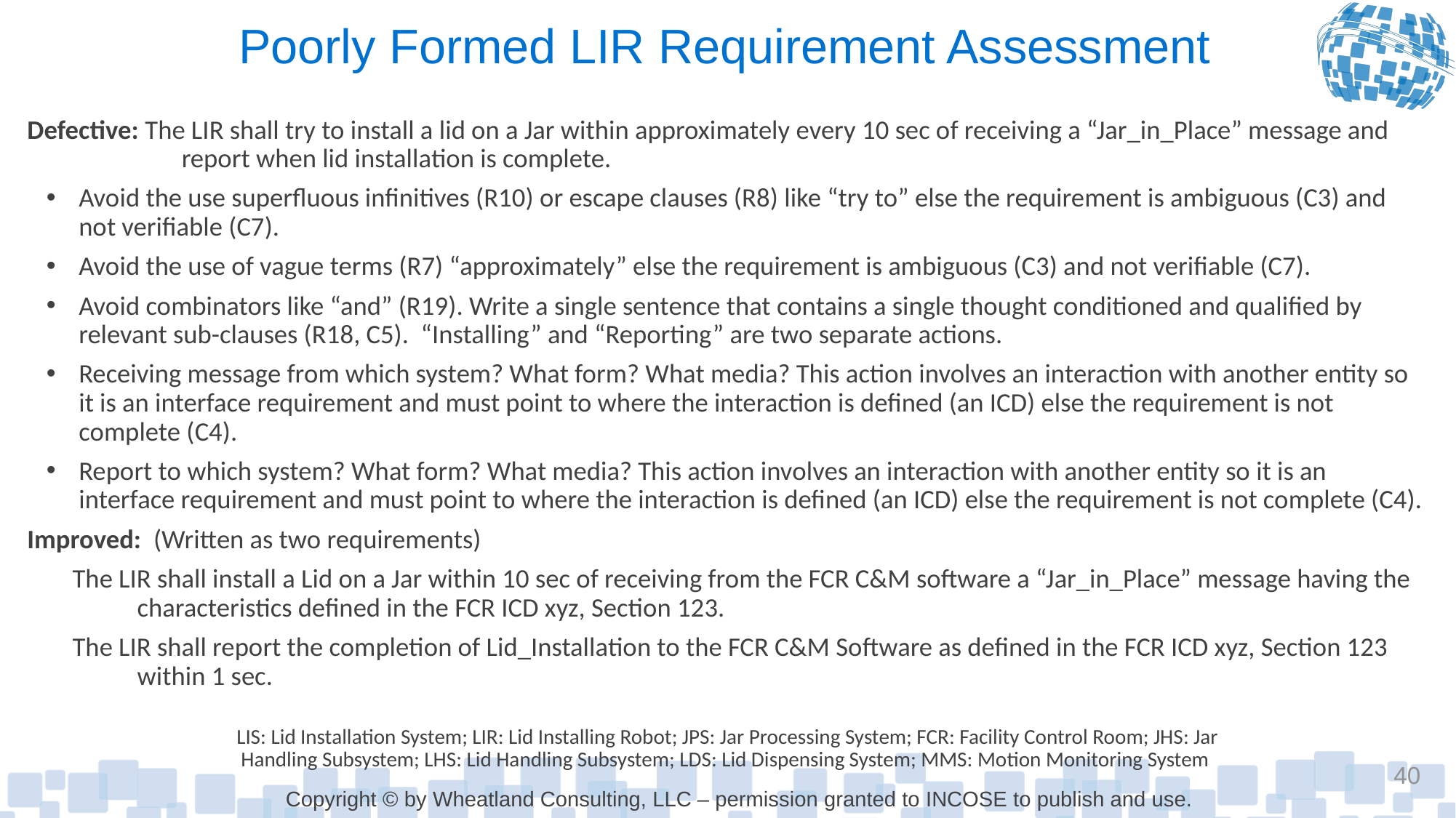

# Poorly Formed LIR Requirement Assessment
Defective: The LIR shall try to install a lid on a Jar within approximately every 10 sec of receiving a “Jar_in_Place” message and report when lid installation is complete.
Avoid the use superfluous infinitives (R10) or escape clauses (R8) like “try to” else the requirement is ambiguous (C3) and not verifiable (C7).
Avoid the use of vague terms (R7) “approximately” else the requirement is ambiguous (C3) and not verifiable (C7).
Avoid combinators like “and” (R19). Write a single sentence that contains a single thought conditioned and qualified by relevant sub-clauses (R18, C5).  “Installing” and “Reporting” are two separate actions.
Receiving message from which system? What form? What media? This action involves an interaction with another entity so it is an interface requirement and must point to where the interaction is defined (an ICD) else the requirement is not complete (C4).
Report to which system? What form? What media? This action involves an interaction with another entity so it is an interface requirement and must point to where the interaction is defined (an ICD) else the requirement is not complete (C4).
Improved:  (Written as two requirements)
The LIR shall install a Lid on a Jar within 10 sec of receiving from the FCR C&M software a “Jar_in_Place” message having the characteristics defined in the FCR ICD xyz, Section 123.
The LIR shall report the completion of Lid_Installation to the FCR C&M Software as defined in the FCR ICD xyz, Section 123 within 1 sec.
LIS: Lid Installation System; LIR: Lid Installing Robot; JPS: Jar Processing System; FCR: Facility Control Room; JHS: Jar Handling Subsystem; LHS: Lid Handling Subsystem; LDS: Lid Dispensing System; MMS: Motion Monitoring System
40
Copyright © by Wheatland Consulting, LLC – permission granted to INCOSE to publish and use.